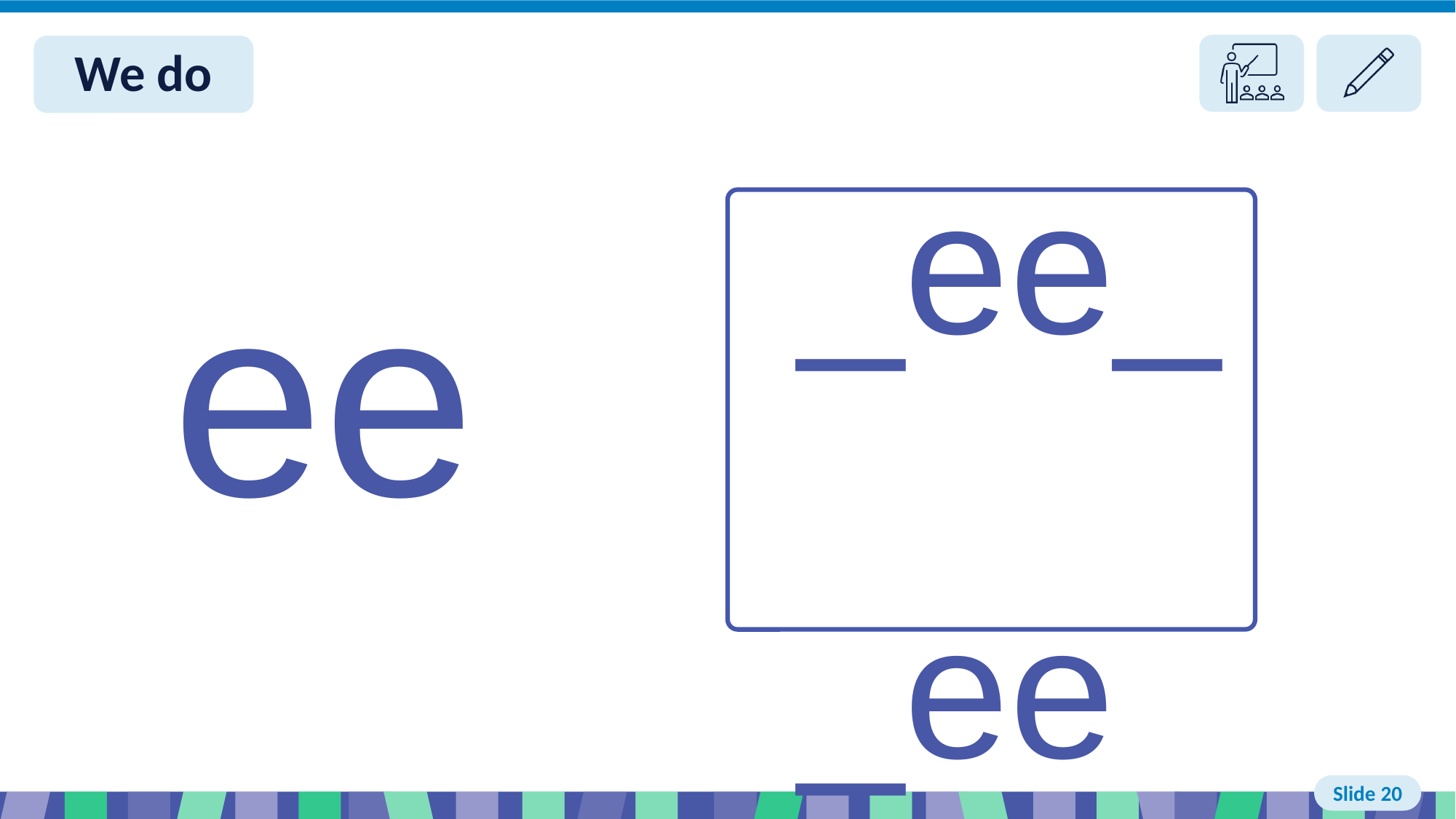

# Slide 20 We do
_ee_
_ee

 ee